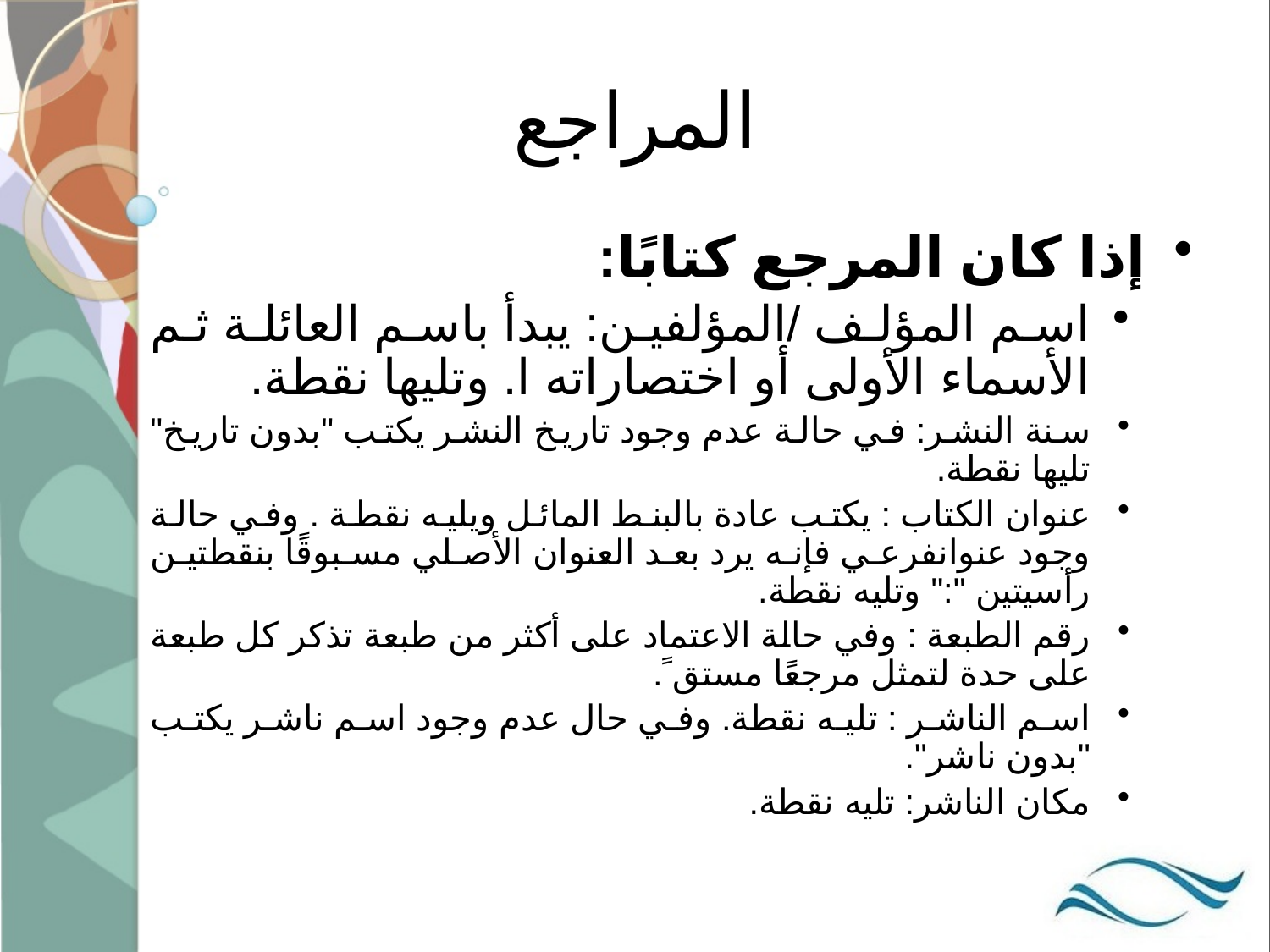

# المراجع
إذا كان المرجع كتابًا:
اسم المؤلف /المؤلفين: يبدأ باسم العائلة ثم الأسماء الأولى أو اختصاراته ا. وتليها نقطة.
سنة النشر: في حالة عدم وجود تاريخ النشر يكتب "بدون تاريخ" تليها نقطة.
عنوان الكتاب : يكتب عادة بالبنط المائل ويليه نقطة . وفي حالة وجود عنوانفرعي فإنه يرد بعد العنوان الأصلي مسبوقًا بنقطتين رأسيتين ":" وتليه نقطة.
رقم الطبعة : وفي حالة الاعتماد على أكثر من طبعة تذكر كل طبعة على حدة لتمثل مرجعًا مستق ً.
اسم الناشر : تليه نقطة. وفي حال عدم وجود اسم ناشر يكتب "بدون ناشر".
مكان الناشر: تليه نقطة.